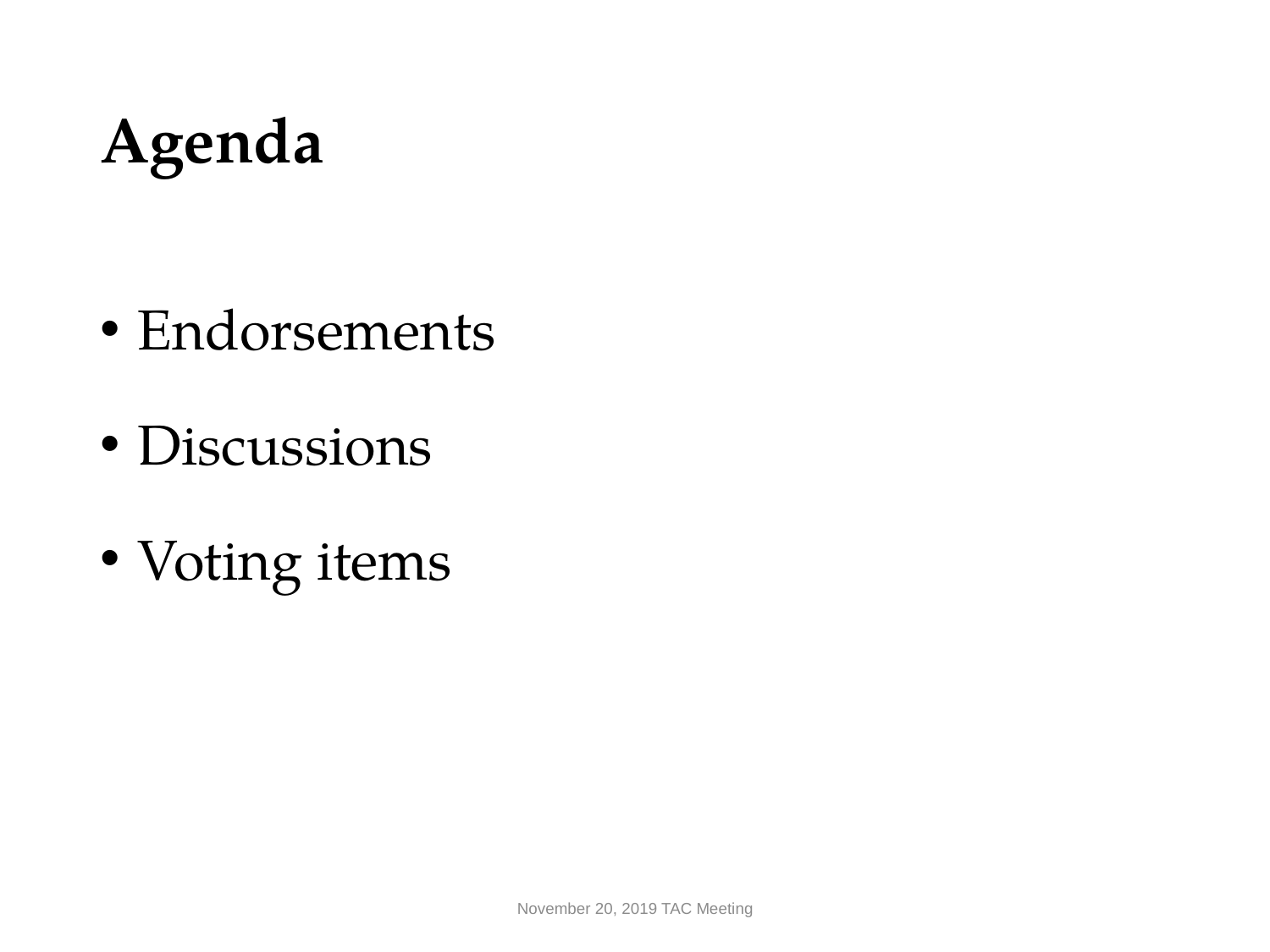

# Agenda
 Endorsements
 Discussions
 Voting items

November 20, 2019 TAC Meeting